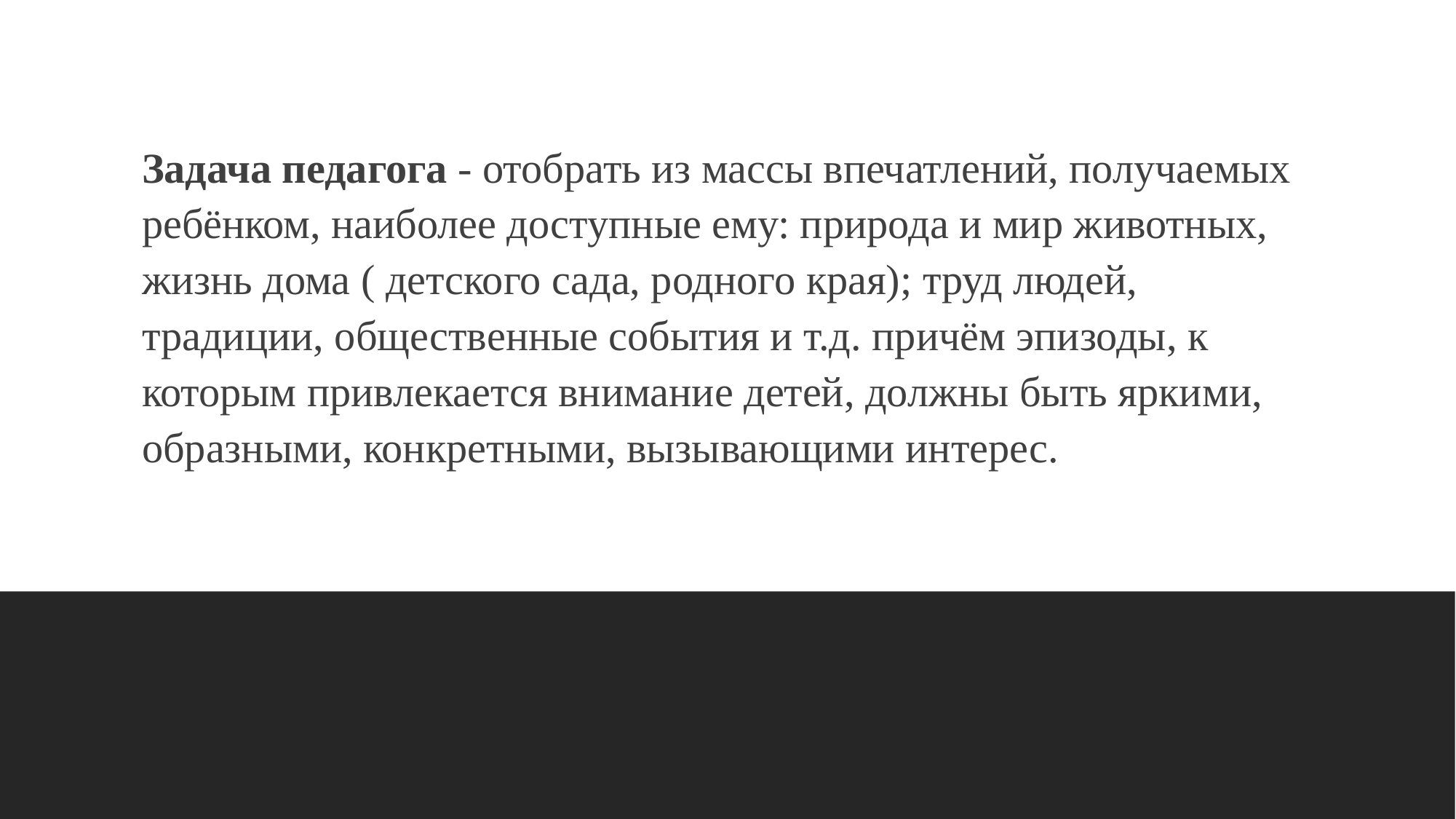

Задача педагога - отобрать из массы впечатлений, получаемых ребёнком, наиболее доступные ему: природа и мир животных, жизнь дома ( детского сада, родного края); труд людей, традиции, общественные события и т.д. причём эпизоды, к которым привлекается внимание детей, должны быть яркими, образными, конкретными, вызывающими интерес.